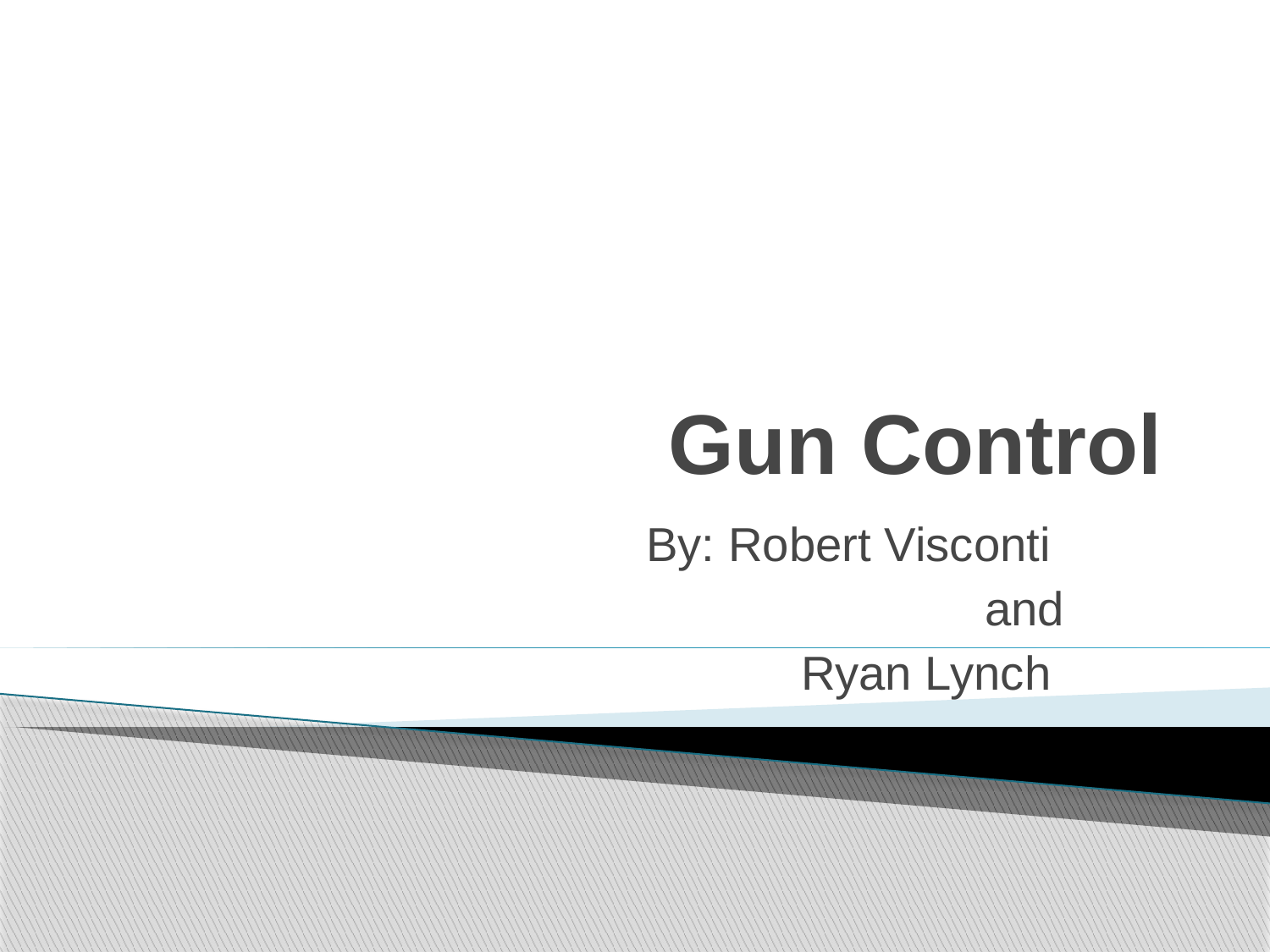

# Gun Control
By: Robert Visconti
and
Ryan Lynch